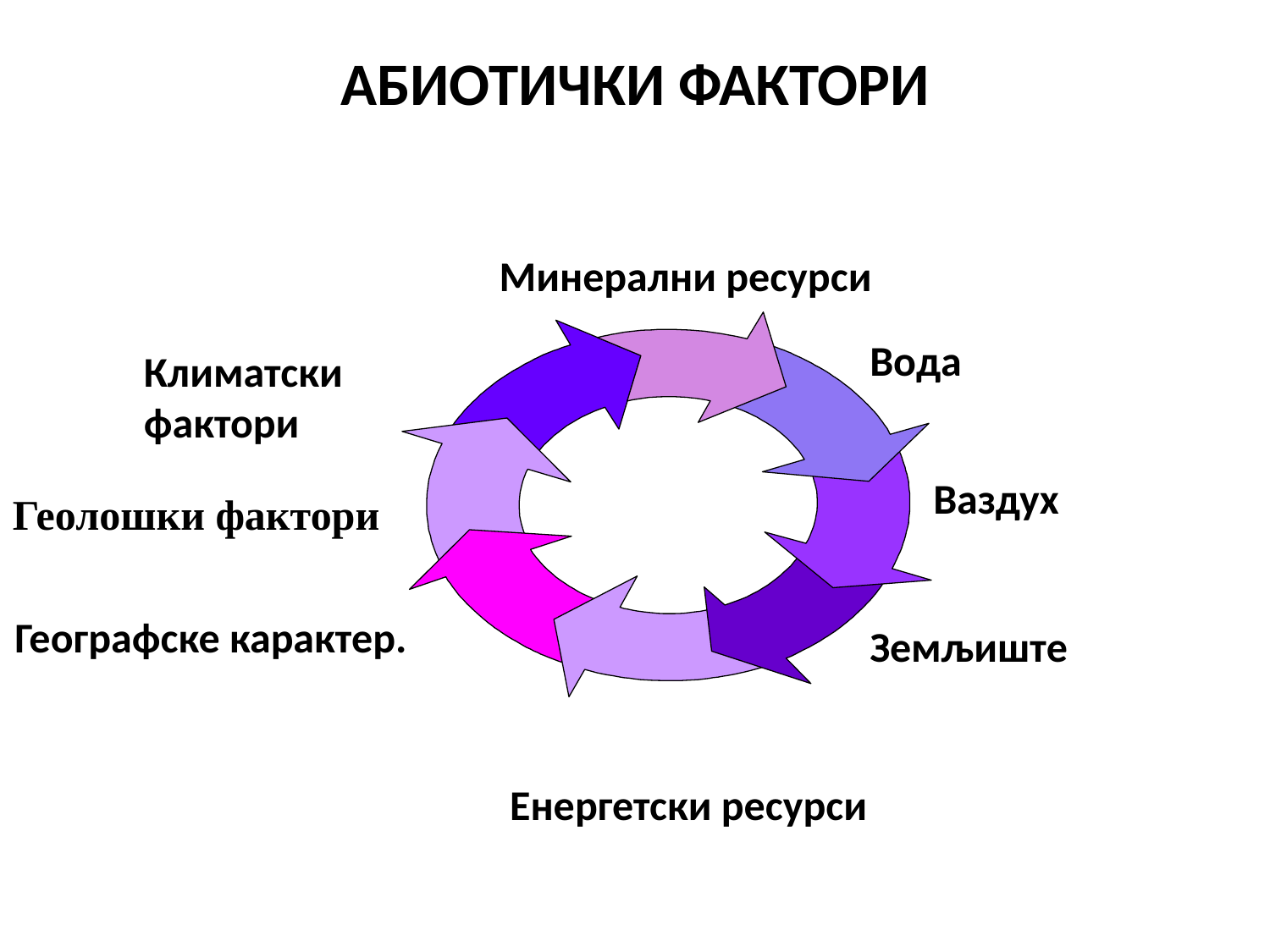

# АБИОТИЧКИ ФАКТОРИ
Минерални ресурси

Вода
Климатски фактори
Ваздух
Геолошки фактори
Географске карактер.
Земљиште
Енергетски ресурси